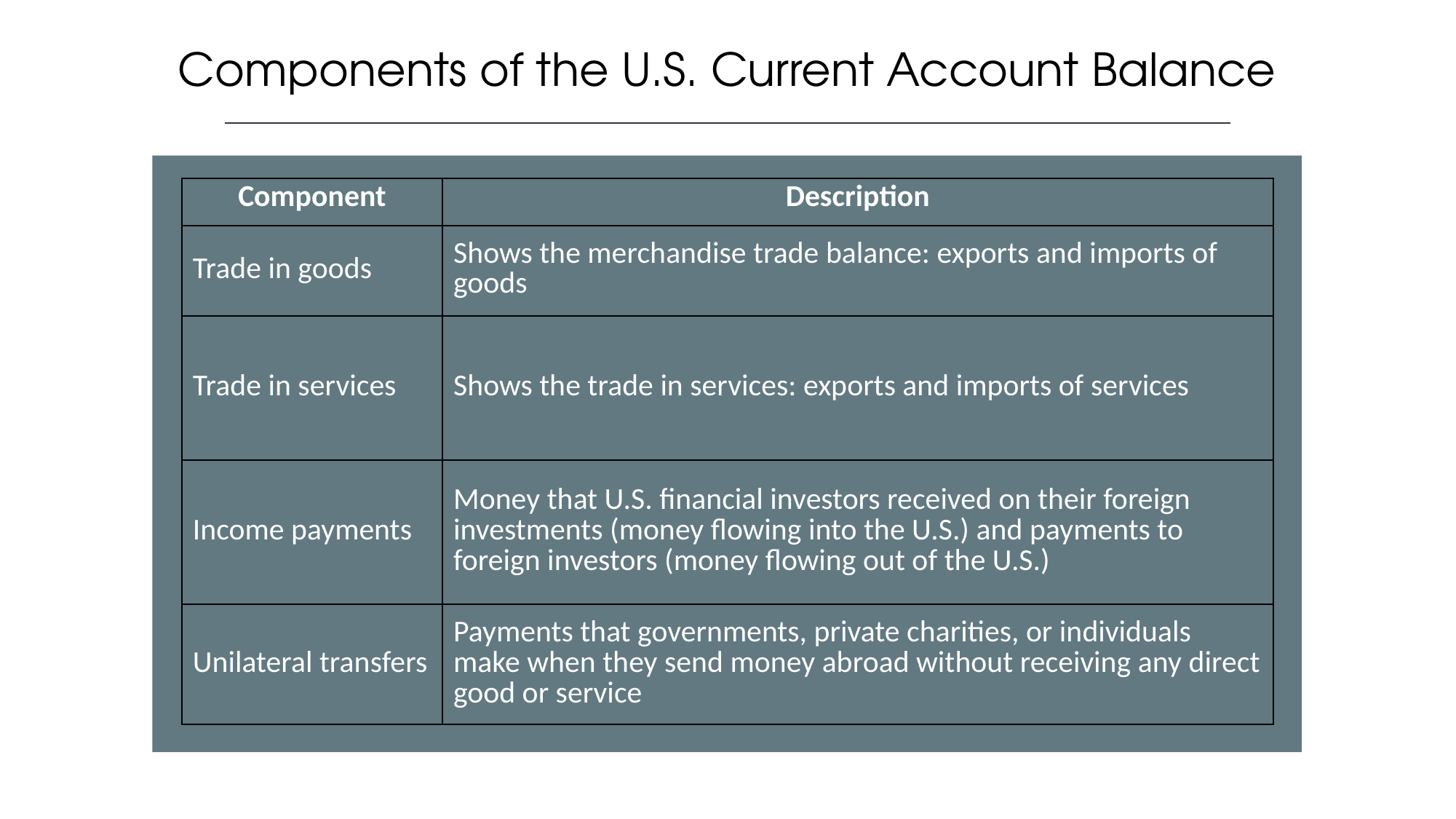

Components of the U.S. Current Account Balance
HAWKES LEARNING

| Component | Description |
| --- | --- |
| Trade in goods | Shows the merchandise trade balance: exports and imports of goods |
| Trade in services | Shows the trade in services: exports and imports of services |
| Income payments | Money that U.S. financial investors received on their foreign investments (money flowing into the U.S.) and payments to foreign investors (money flowing out of the U.S.) |
| Unilateral transfers | Payments that governments, private charities, or individuals make when they send money abroad without receiving any direct good or service |